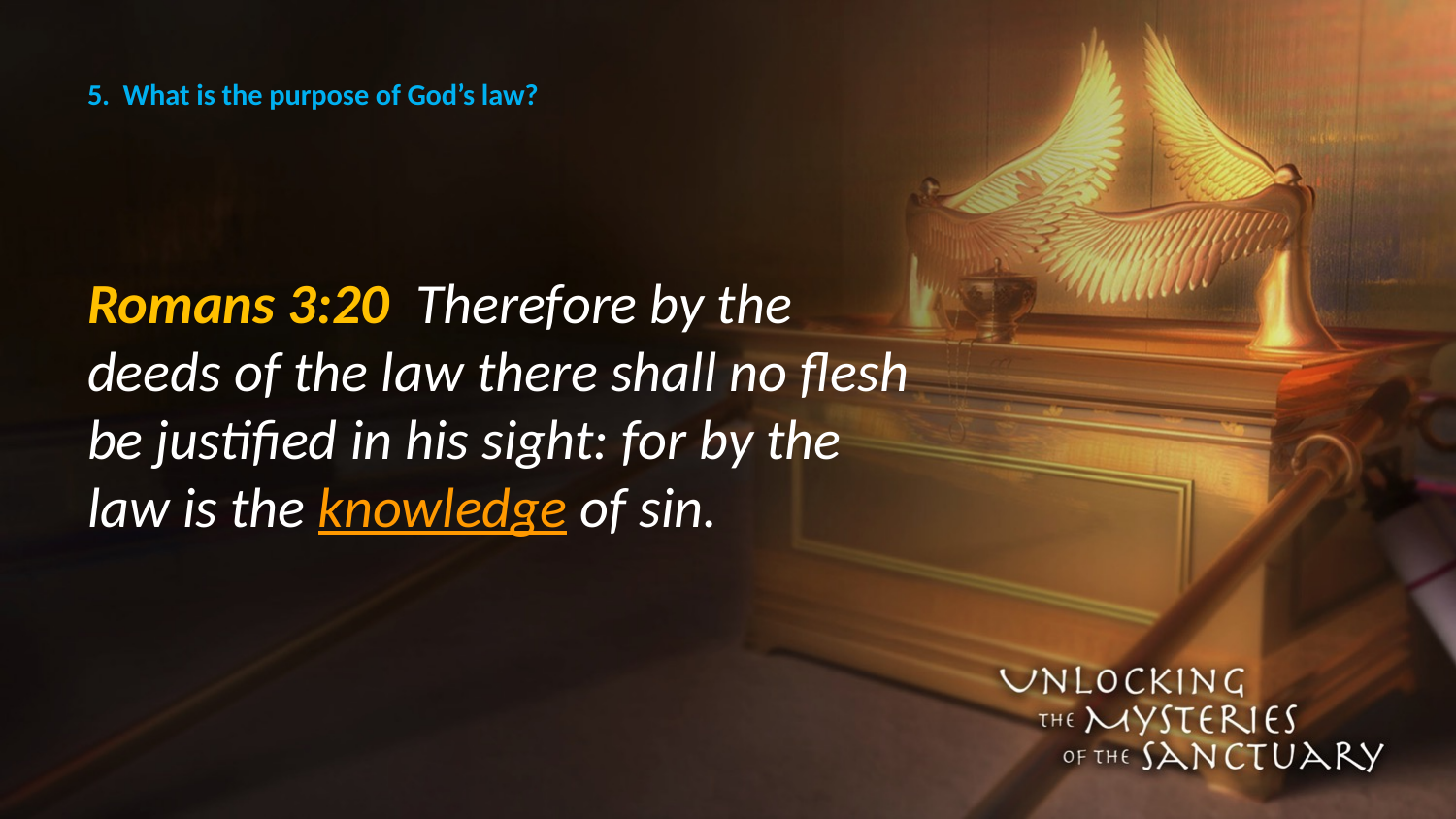

# 5.  What is the purpose of God’s law?

Romans 3:20  Therefore by the deeds of the law there shall no flesh be justified in his sight: for by the law is the knowledge of sin.